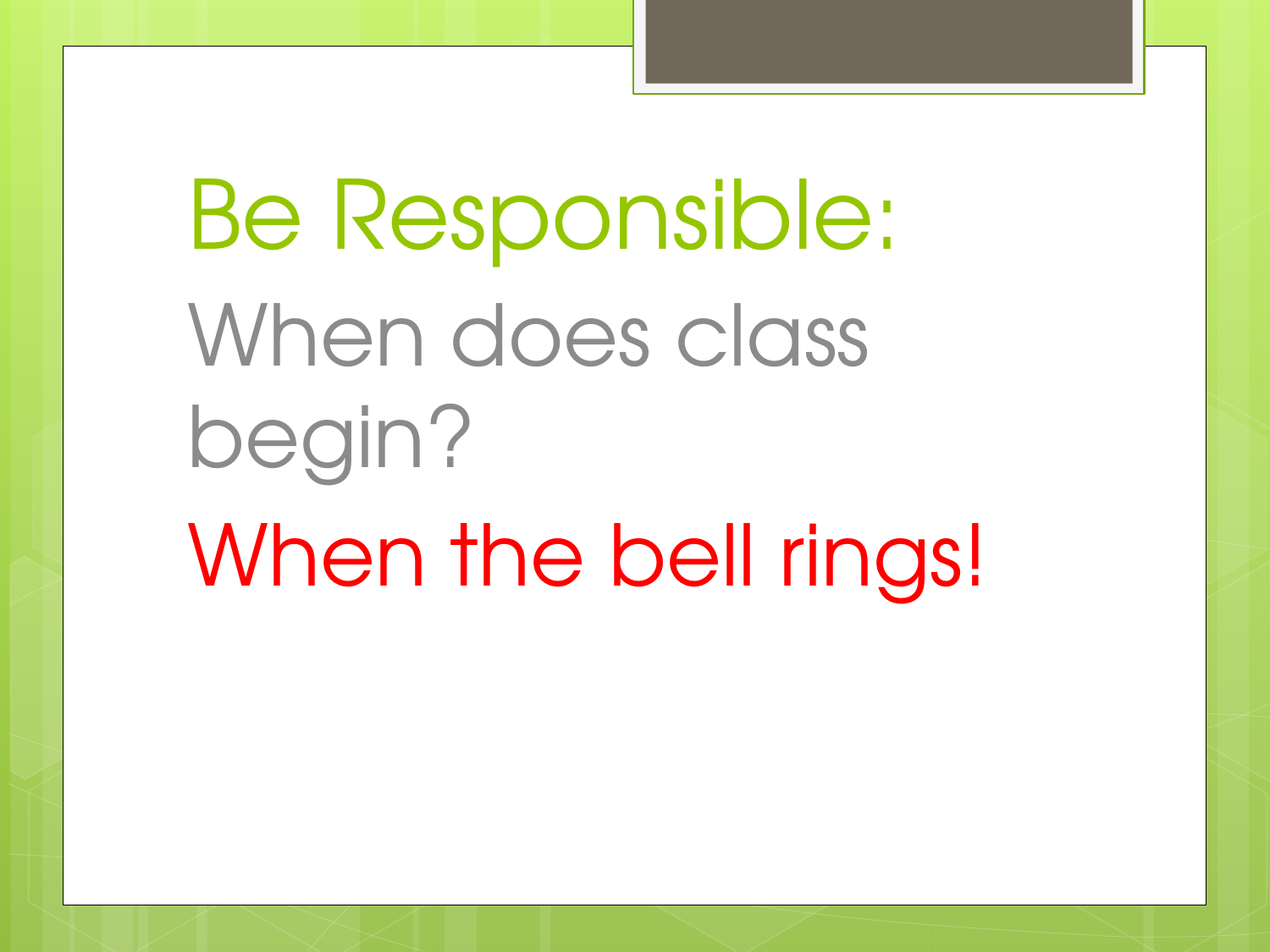

# Be Responsible:
When does class begin?
When the bell rings!